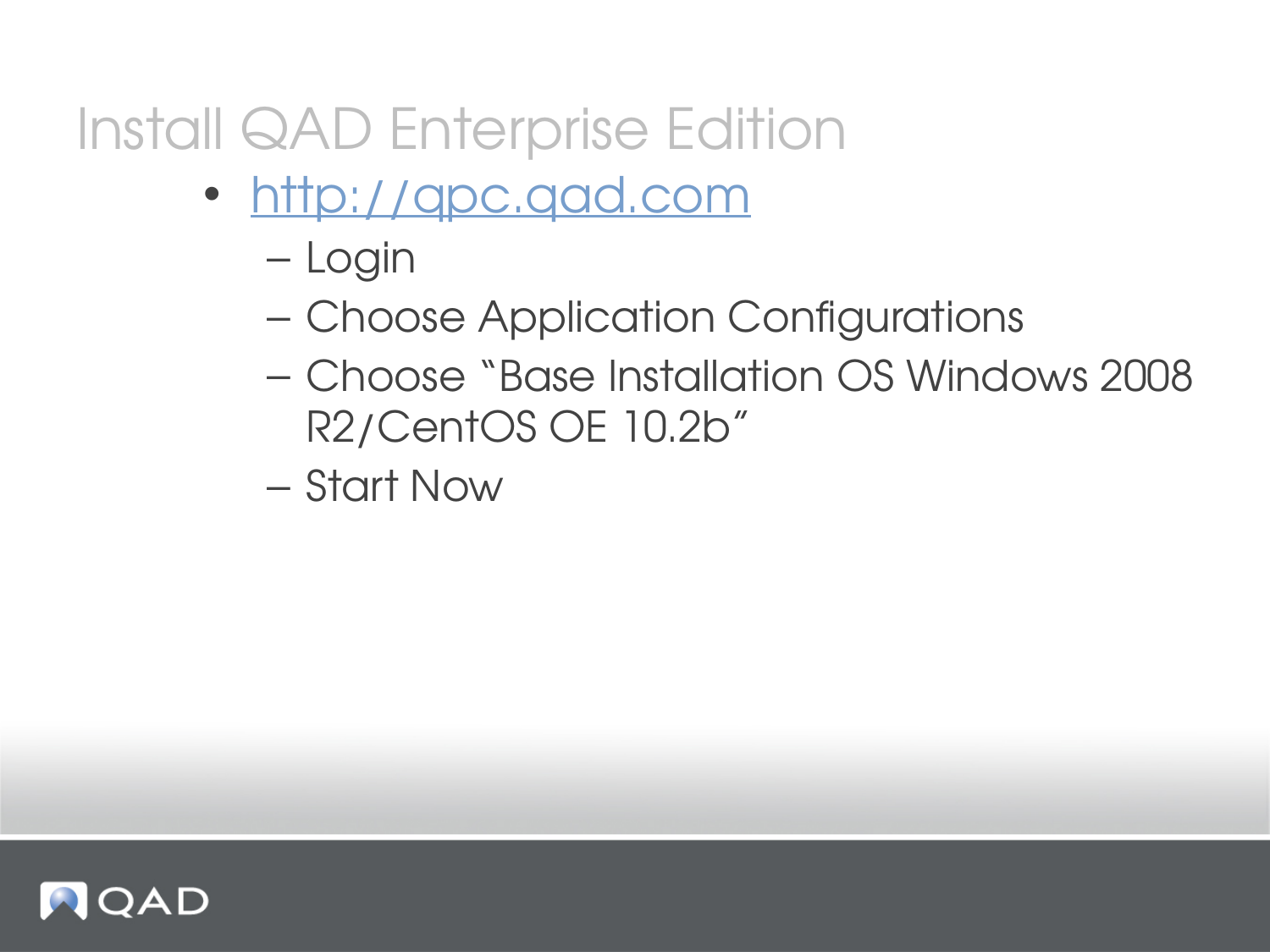

# Install QAD Enterprise Edition
http://qpc.qad.com
Login
Choose Application Configurations
Choose “Base Installation OS Windows 2008 R2/CentOS OE 10.2b”
Start Now